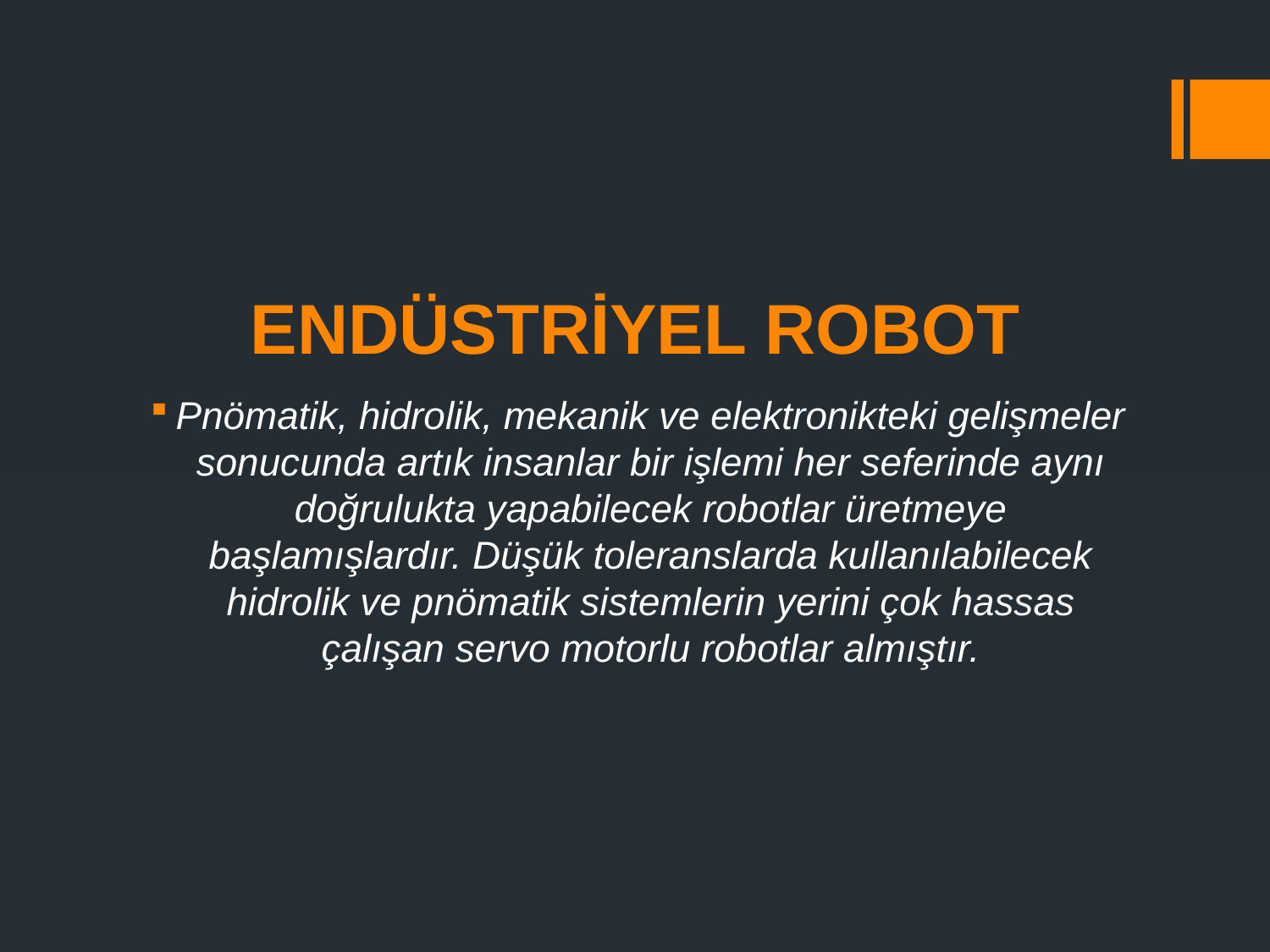

# ENDÜSTRİYEL ROBOT
Pnömatik, hidrolik, mekanik ve elektronikteki gelişmeler sonucunda artık insanlar bir işlemi her seferinde aynı doğrulukta yapabilecek robotlar üretmeye başlamışlardır. Düşük toleranslarda kullanılabilecek hidrolik ve pnömatik sistemlerin yerini çok hassas çalışan servo motorlu robotlar almıştır.